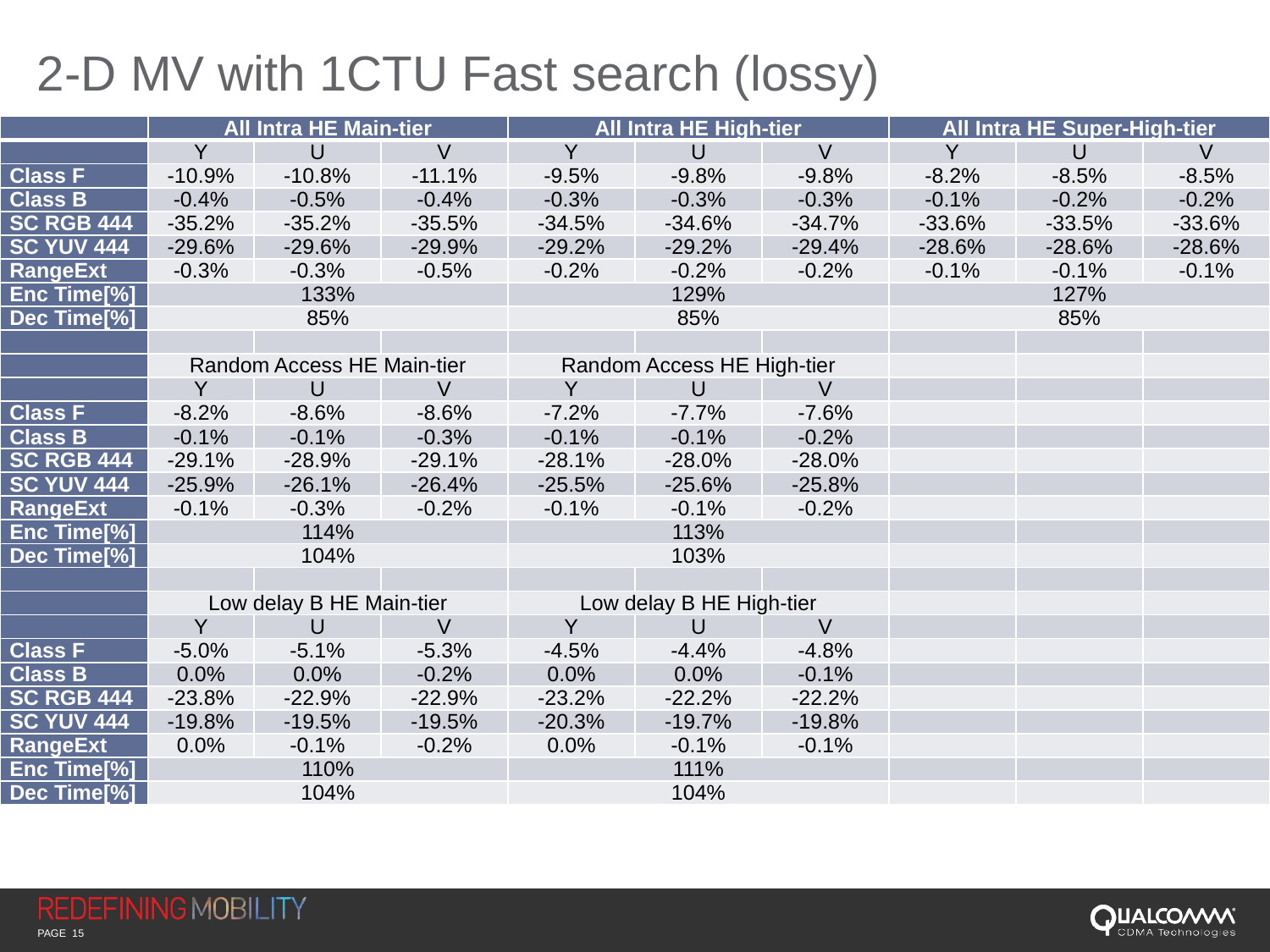

# 2-D MV with 1CTU Fast search (lossy)
|  | All Intra HE Main-tier |  |  | All Intra HE High-tier |  |  | All Intra HE Super-High-tier |  |  |
| --- | --- | --- | --- | --- | --- | --- | --- | --- | --- |
|  | Y | U | V | Y | U | V | Y | U | V |
| Class F | -10.9% | -10.8% | -11.1% | -9.5% | -9.8% | -9.8% | -8.2% | -8.5% | -8.5% |
| Class B | -0.4% | -0.5% | -0.4% | -0.3% | -0.3% | -0.3% | -0.1% | -0.2% | -0.2% |
| SC RGB 444 | -35.2% | -35.2% | -35.5% | -34.5% | -34.6% | -34.7% | -33.6% | -33.5% | -33.6% |
| SC YUV 444 | -29.6% | -29.6% | -29.9% | -29.2% | -29.2% | -29.4% | -28.6% | -28.6% | -28.6% |
| RangeExt | -0.3% | -0.3% | -0.5% | -0.2% | -0.2% | -0.2% | -0.1% | -0.1% | -0.1% |
| Enc Time[%] | 133% |  |  | 129% |  |  | 127% |  |  |
| Dec Time[%] | 85% |  |  | 85% |  |  | 85% |  |  |
|  |  |  |  |  |  |  |  |  |  |
|  | Random Access HE Main-tier |  |  | Random Access HE High-tier |  |  |  |  |  |
|  | Y | U | V | Y | U | V |  |  |  |
| Class F | -8.2% | -8.6% | -8.6% | -7.2% | -7.7% | -7.6% |  |  |  |
| Class B | -0.1% | -0.1% | -0.3% | -0.1% | -0.1% | -0.2% |  |  |  |
| SC RGB 444 | -29.1% | -28.9% | -29.1% | -28.1% | -28.0% | -28.0% |  |  |  |
| SC YUV 444 | -25.9% | -26.1% | -26.4% | -25.5% | -25.6% | -25.8% |  |  |  |
| RangeExt | -0.1% | -0.3% | -0.2% | -0.1% | -0.1% | -0.2% |  |  |  |
| Enc Time[%] | 114% |  |  | 113% |  |  |  |  |  |
| Dec Time[%] | 104% |  |  | 103% |  |  |  |  |  |
|  |  |  |  |  |  |  |  |  |  |
|  | Low delay B HE Main-tier |  |  | Low delay B HE High-tier |  |  |  |  |  |
|  | Y | U | V | Y | U | V |  |  |  |
| Class F | -5.0% | -5.1% | -5.3% | -4.5% | -4.4% | -4.8% |  |  |  |
| Class B | 0.0% | 0.0% | -0.2% | 0.0% | 0.0% | -0.1% |  |  |  |
| SC RGB 444 | -23.8% | -22.9% | -22.9% | -23.2% | -22.2% | -22.2% |  |  |  |
| SC YUV 444 | -19.8% | -19.5% | -19.5% | -20.3% | -19.7% | -19.8% |  |  |  |
| RangeExt | 0.0% | -0.1% | -0.2% | 0.0% | -0.1% | -0.1% |  |  |  |
| Enc Time[%] | 110% |  |  | 111% |  |  |  |  |  |
| Dec Time[%] | 104% |  |  | 104% |  |  |  |  |  |